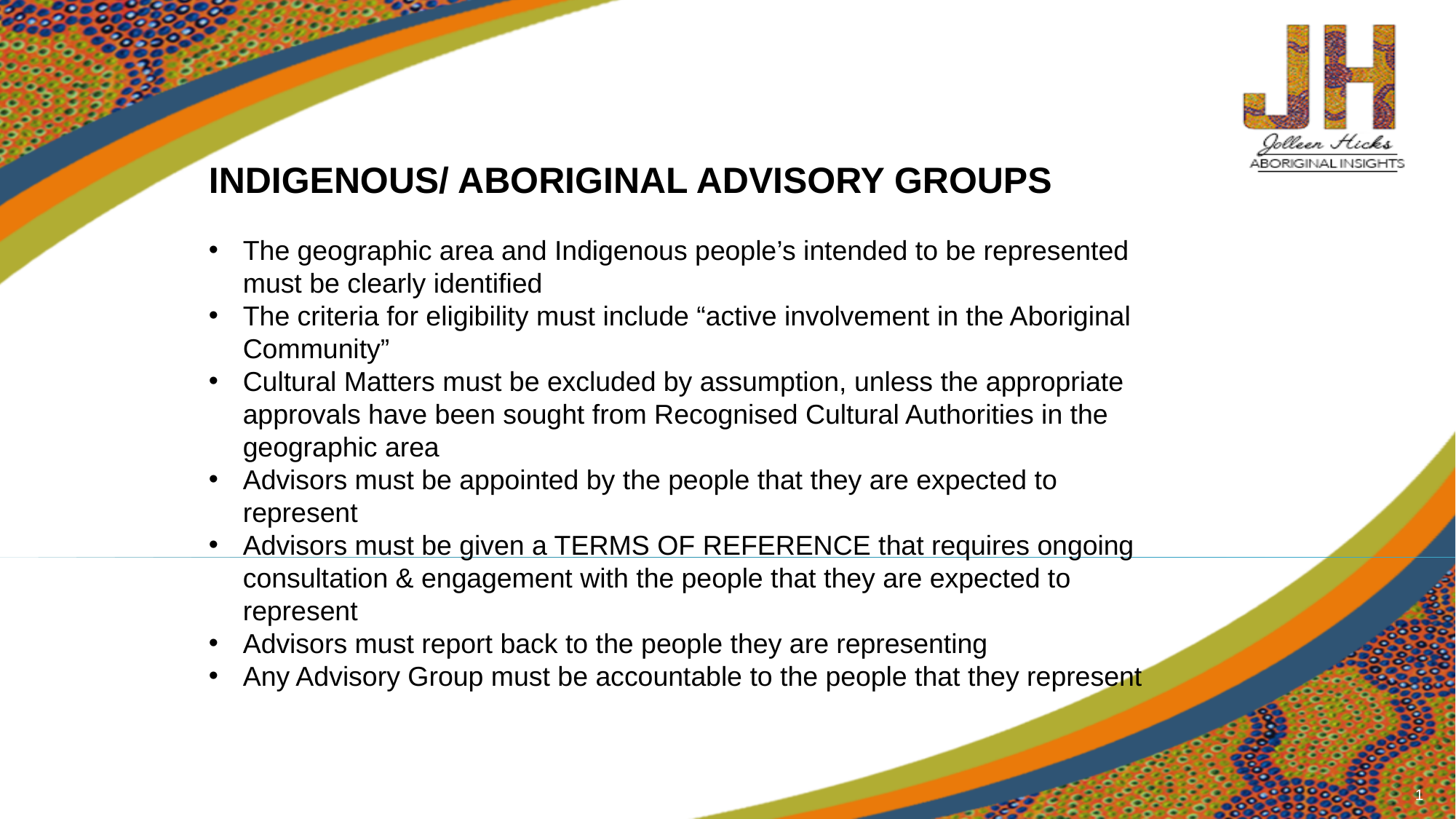

INDIGENOUS/ ABORIGINAL ADVISORY GROUPS

The geographic area and Indigenous people’s intended to be represented must be clearly identified
The criteria for eligibility must include “active involvement in the Aboriginal Community”
Cultural Matters must be excluded by assumption, unless the appropriate approvals have been sought from Recognised Cultural Authorities in the geographic area
Advisors must be appointed by the people that they are expected to represent
Advisors must be given a TERMS OF REFERENCE that requires ongoing consultation & engagement with the people that they are expected to represent
Advisors must report back to the people they are representing
Any Advisory Group must be accountable to the people that they represent

#
1